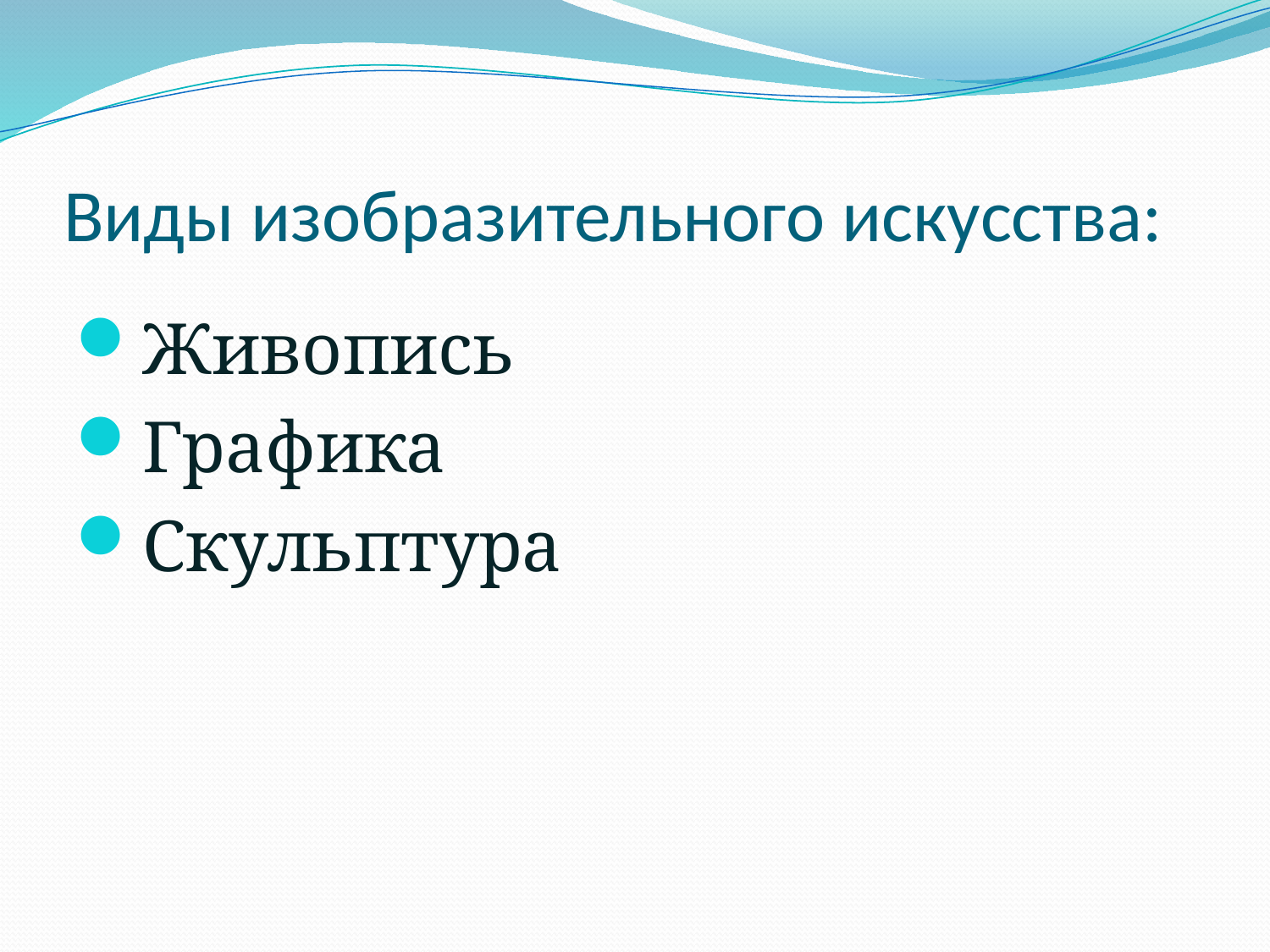

# Виды изобразительного искусства:
Живопись
Графика
Скульптура